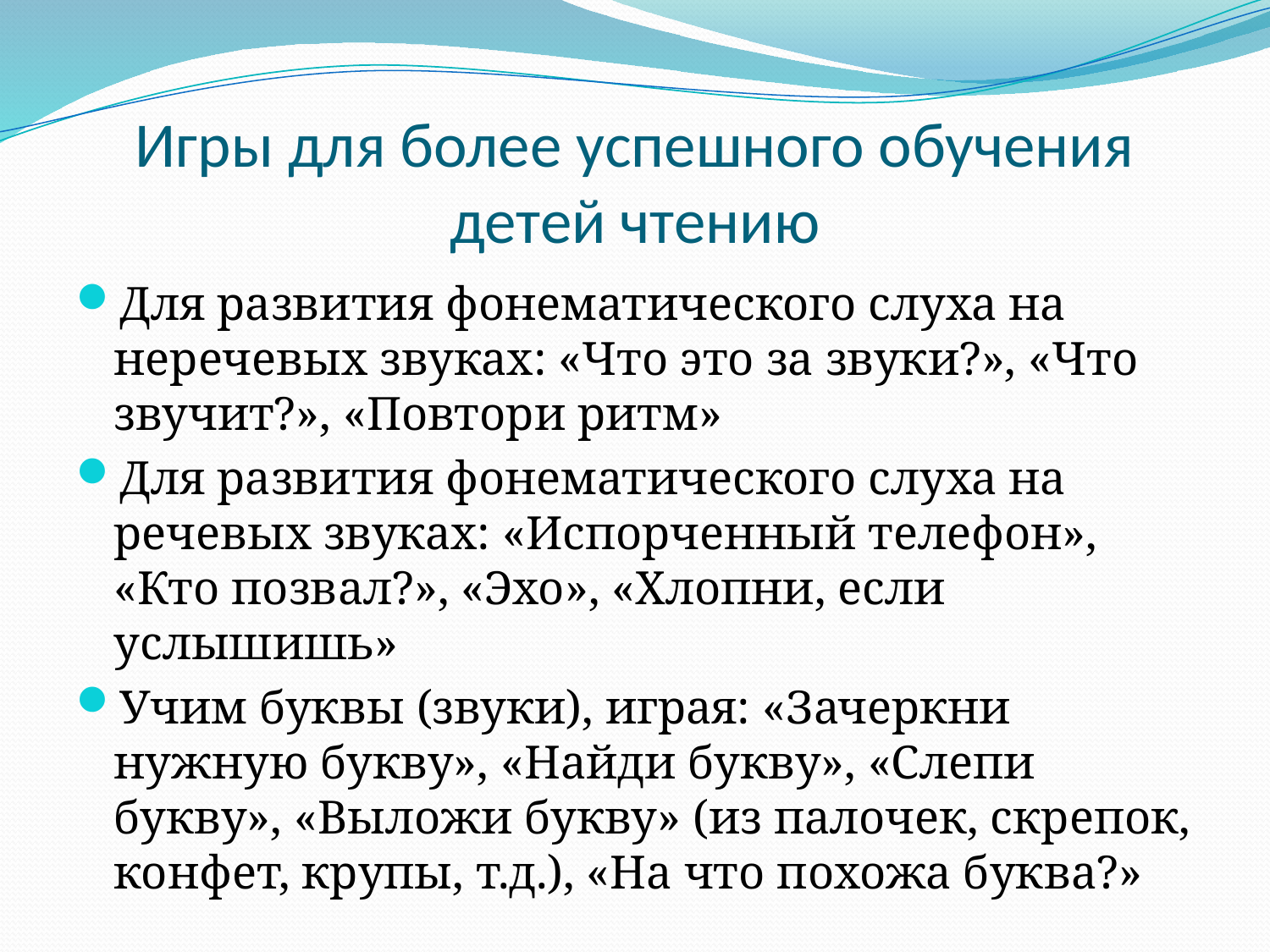

# Игры для более успешного обучения детей чтению
Для развития фонематического слуха на неречевых звуках: «Что это за звуки?», «Что звучит?», «Повтори ритм»
Для развития фонематического слуха на речевых звуках: «Испорченный телефон», «Кто позвал?», «Эхо», «Хлопни, если услышишь»
Учим буквы (звуки), играя: «Зачеркни нужную букву», «Найди букву», «Слепи букву», «Выложи букву» (из палочек, скрепок, конфет, крупы, т.д.), «На что похожа буква?»